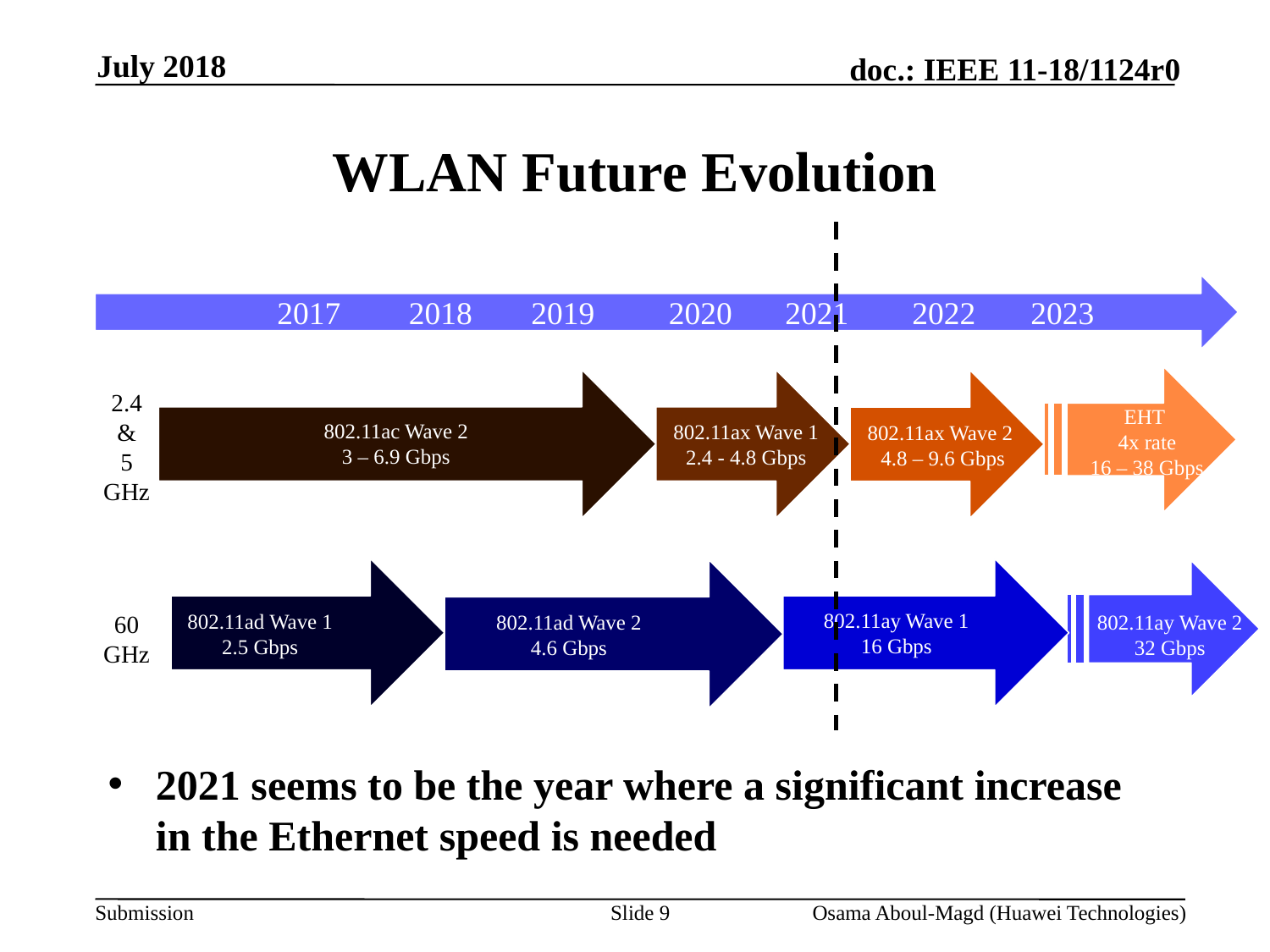

July 2018
# WLAN Future Evolution

2017
2018
2019
2020
2022
2023
2021

2.4
&
5
GHz
EHT
4x rate
16 – 38 Gbps
802.11ac Wave 2
3 – 6.9 Gbps
802.11ax Wave 1
2.4 - 4.8 Gbps
802.11ax Wave 2
 4.8 – 9.6 Gbps

802.11ad Wave 1
2.5 Gbps
802.11ay Wave 1
16 Gbps
60
GHz
802.11ad Wave 2
4.6 Gbps
802.11ay Wave 2
32 Gbps
2021 seems to be the year where a significant increase in the Ethernet speed is needed
Slide 9
Osama Aboul-Magd (Huawei Technologies)